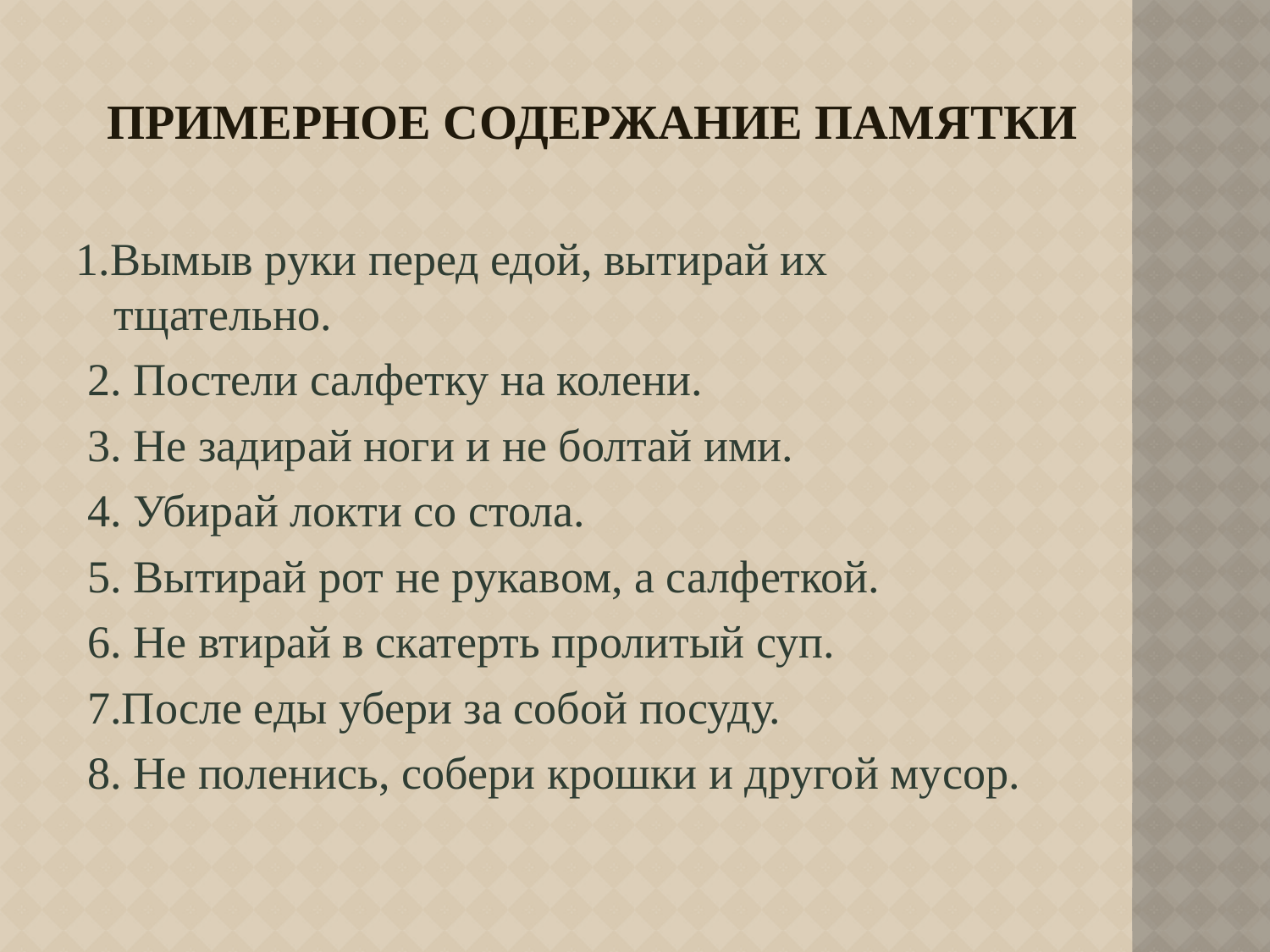

# Примерное содержание памятки
1.Вымыв руки перед едой, вытирай их тщательно.
 2. Постели салфетку на колени.
 3. Не задирай ноги и не болтай ими.
 4. Убирай локти со стола.
 5. Вытирай рот не рукавом, а салфеткой.
 6. Не втирай в скатерть пролитый суп.
 7.После еды убери за собой посуду.
 8. Не поленись, собери крошки и другой мусор.